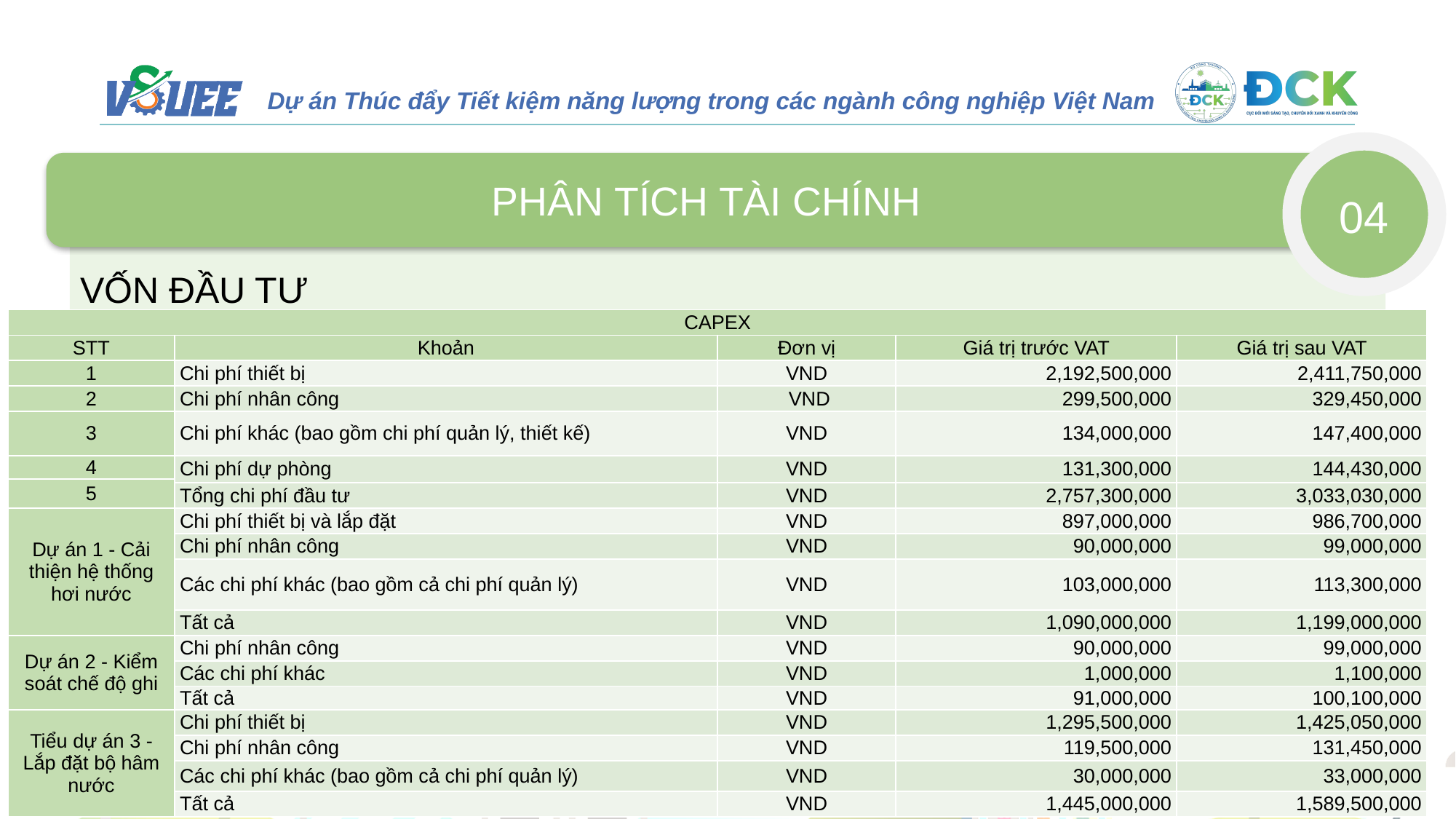

PHÂN TÍCH TÀI CHÍNH
04
VỐN ĐẦU TƯ
| CAPEX |  |  |  |  |
| --- | --- | --- | --- | --- |
| STT | Khoản | Đơn vị | Giá trị trước VAT | Giá trị sau VAT |
| 1 | Chi phí thiết bị | VND | 2,192,500,000 | 2,411,750,000 |
| 2 | Chi phí nhân công | VND | 299,500,000 | 329,450,000 |
| 3 | Chi phí khác (bao gồm chi phí quản lý, thiết kế) | VND | 134,000,000 | 147,400,000 |
| 4 | Chi phí dự phòng | VND | 131,300,000 | 144,430,000 |
| 5 |  |  |  |  |
|  | Tổng chi phí đầu tư | VND | 2,757,300,000 | 3,033,030,000 |
| Dự án 1 - Cải thiện hệ thống hơi nước | Chi phí thiết bị và lắp đặt | VND | 897,000,000 | 986,700,000 |
|  | Chi phí nhân công | VND | 90,000,000 | 99,000,000 |
|  | Các chi phí khác (bao gồm cả chi phí quản lý) | VND | 103,000,000 | 113,300,000 |
|  | Tất cả | VND | 1,090,000,000 | 1,199,000,000 |
| Dự án 2 - Kiểm soát chế độ ghi | Chi phí nhân công | VND | 90,000,000 | 99,000,000 |
|  | Các chi phí khác | VND | 1,000,000 | 1,100,000 |
|  | Tất cả | VND | 91,000,000 | 100,100,000 |
| Tiểu dự án 3 - Lắp đặt bộ hâm nước | Chi phí thiết bị | VND | 1,295,500,000 | 1,425,050,000 |
|  | Chi phí nhân công | VND | 119,500,000 | 131,450,000 |
|  | Các chi phí khác (bao gồm cả chi phí quản lý) | VND | 30,000,000 | 33,000,000 |
|  | Tất cả | VND | 1,445,000,000 | 1,589,500,000 |